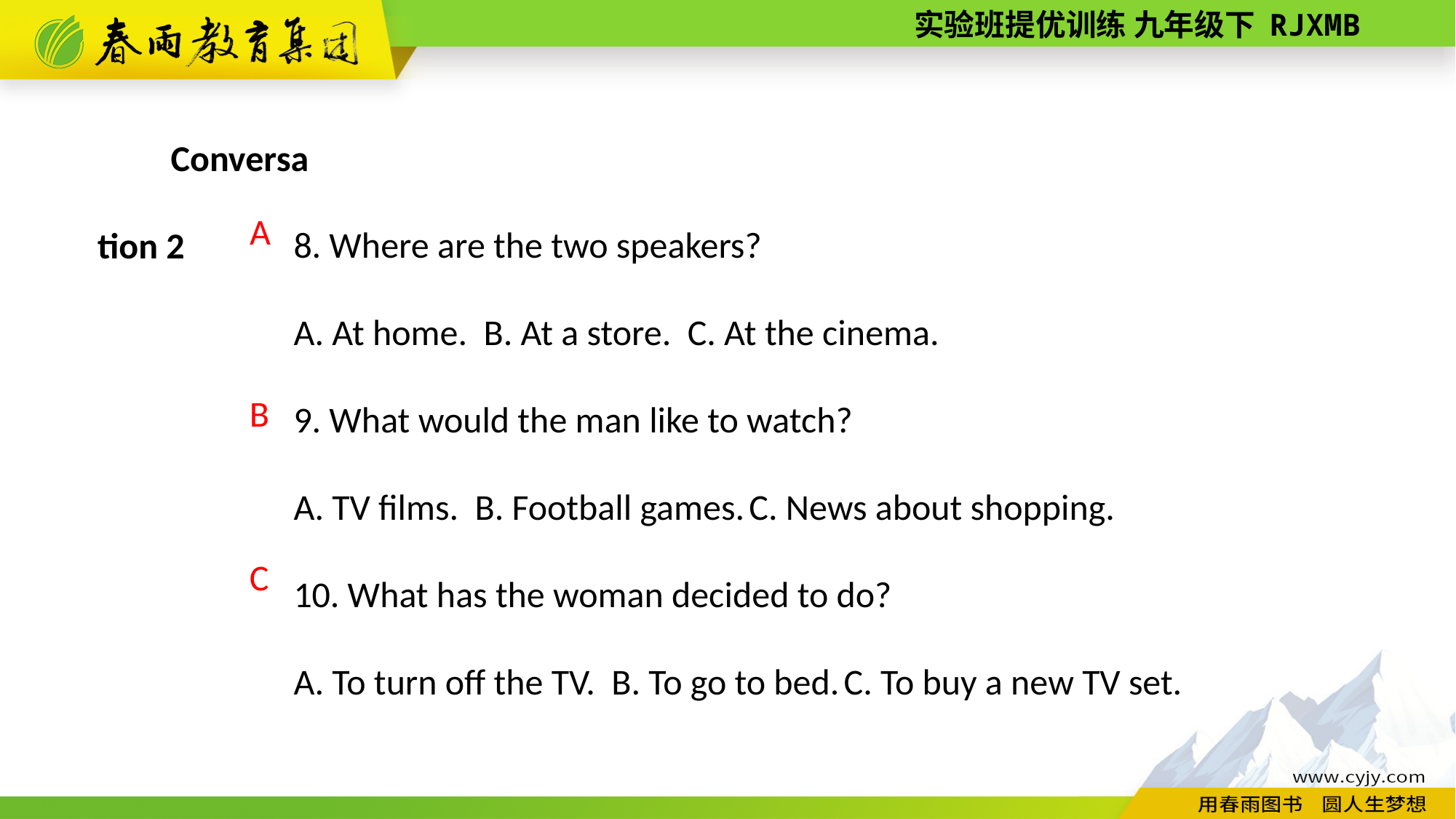

Conversation 2
8. Where are the two speakers?
A. At home.  B. At a store.  C. At the cinema.
9. What would the man like to watch?
A. TV films.  B. Football games. C. News about shopping.
10. What has the woman decided to do?
A. To turn off the TV.  B. To go to bed. C. To buy a new TV set.
A
B
C